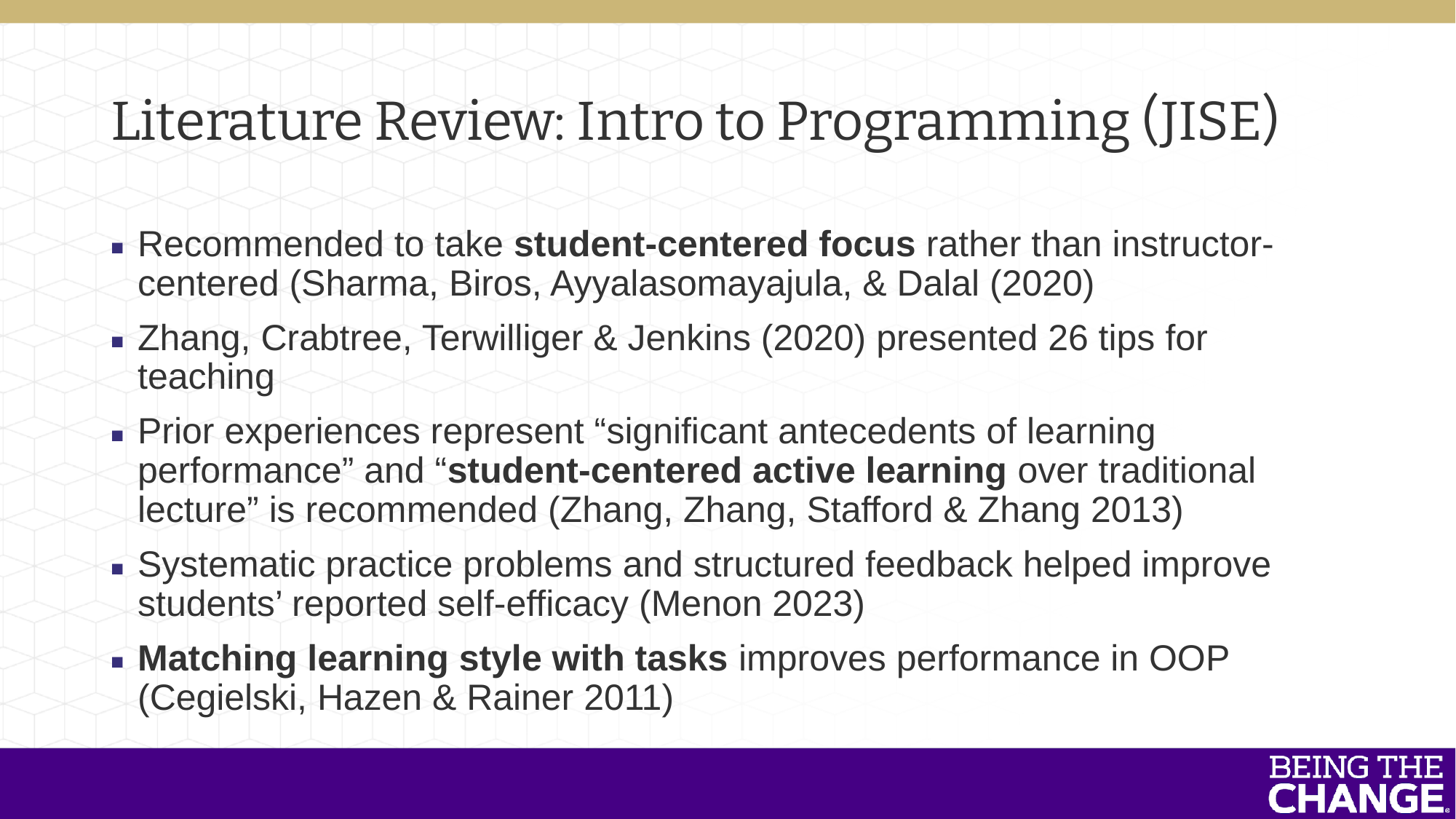

# Literature Review: Intro to Programming (JISE)
Recommended to take student-centered focus rather than instructor-centered (Sharma, Biros, Ayyalasomayajula, & Dalal (2020)
Zhang, Crabtree, Terwilliger & Jenkins (2020) presented 26 tips for teaching
Prior experiences represent “significant antecedents of learning performance” and “student-centered active learning over traditional lecture” is recommended (Zhang, Zhang, Stafford & Zhang 2013)
Systematic practice problems and structured feedback helped improve students’ reported self-efficacy (Menon 2023)
Matching learning style with tasks improves performance in OOP (Cegielski, Hazen & Rainer 2011)